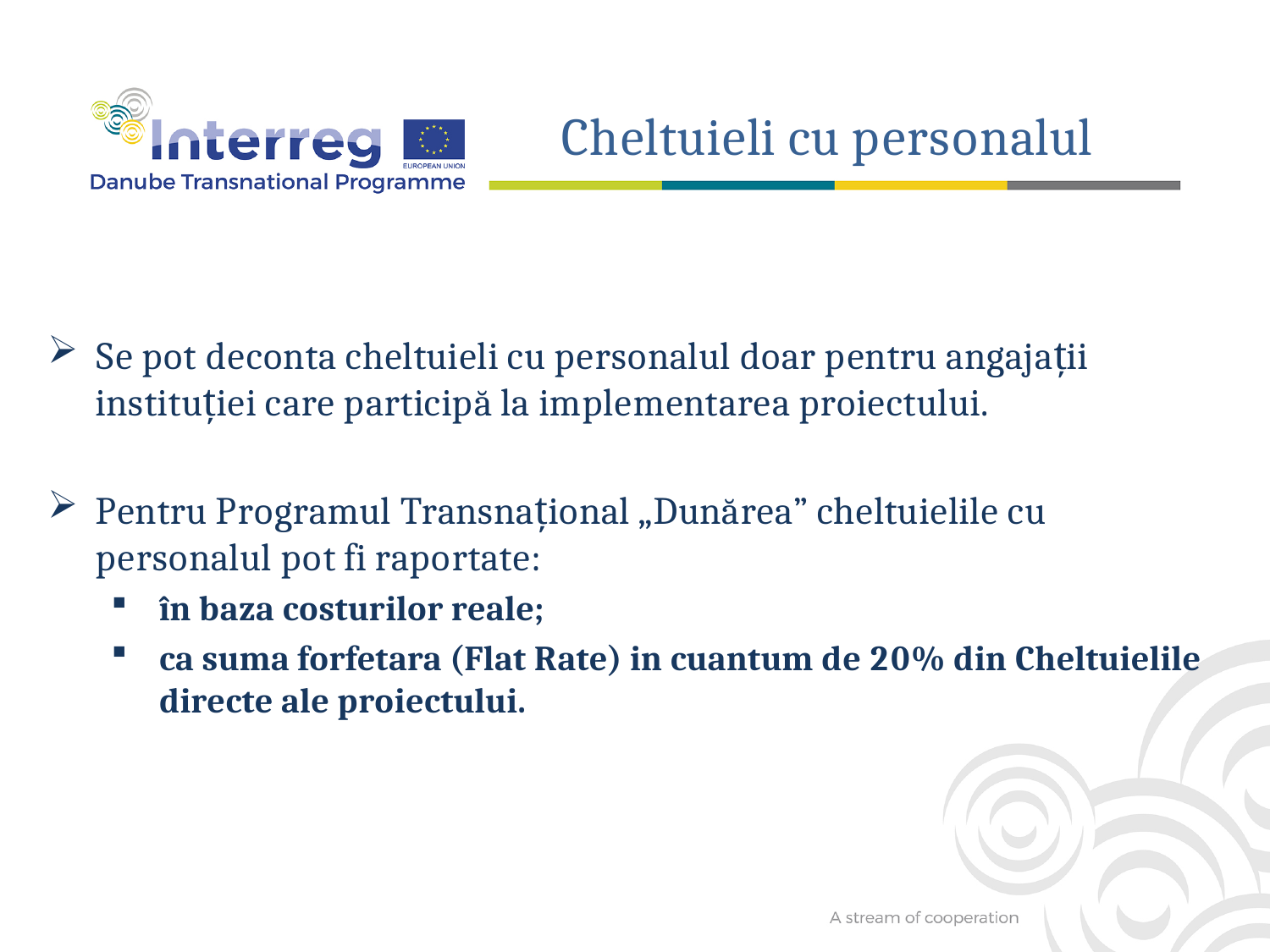

Cheltuieli cu personalul

Se pot deconta cheltuieli cu personalul doar pentru angajații instituției care participă la implementarea proiectului.

Pentru Programul Transnațional „Dunărea” cheltuielile cu personalul pot fi raportate:
în baza costurilor reale;
ca suma forfetara (Flat Rate) in cuantum de 20% din Cheltuielile directe ale proiectului.